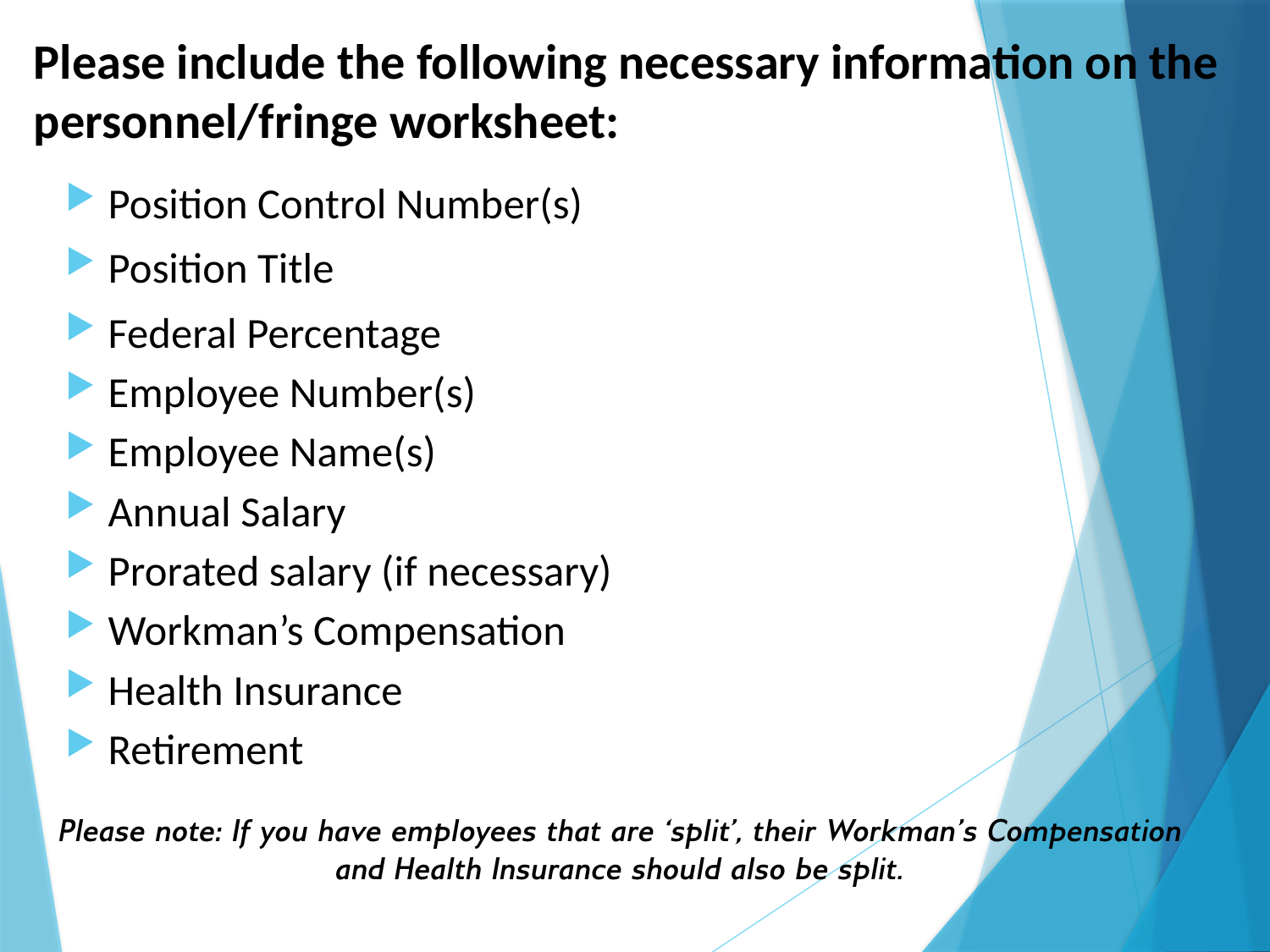

# Please include the following necessary information on the personnel/fringe worksheet:
Position Control Number(s)
Position Title
Federal Percentage
Employee Number(s)
Employee Name(s)
Annual Salary
Prorated salary (if necessary)
Workman’s Compensation
Health Insurance
Retirement

Please note: If you have employees that are ‘split’, their Workman’s Compensation and Health Insurance should also be split.